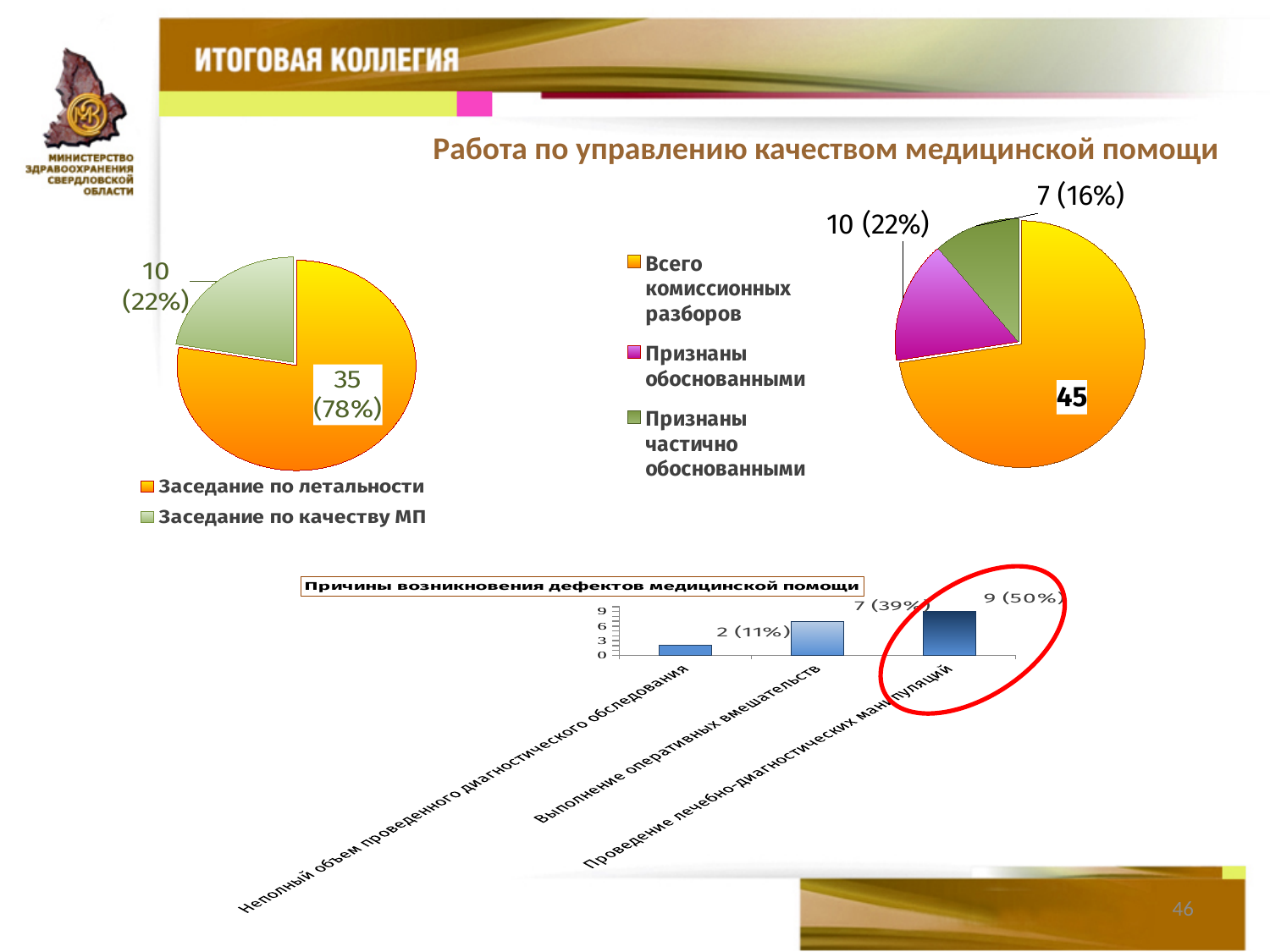

Работа по управлению качеством медицинской помощи

### Chart

| Category |  |
|---|---|
| Всего комиссионных разборов | 45.0 |
| Признаны обоснованными | 10.0 |
| Признаны частично обоснованными | 7.0 |

### Chart

| Category | Итого по причине |
|---|---|
| Заседание по летальности | 35.0 |
| Заседание по качеству МП | 10.0 |

### Chart: Причины возникновения дефектов медицинской помощи

| Category | Количество случаев |
|---|---|
| Неполный объем проведенного диагностического обследования | 2.0 |
| Выполнение оперативных вмешательств | 7.0 |
| Проведение лечебно-диагностических манипуляций | 9.0 |
46